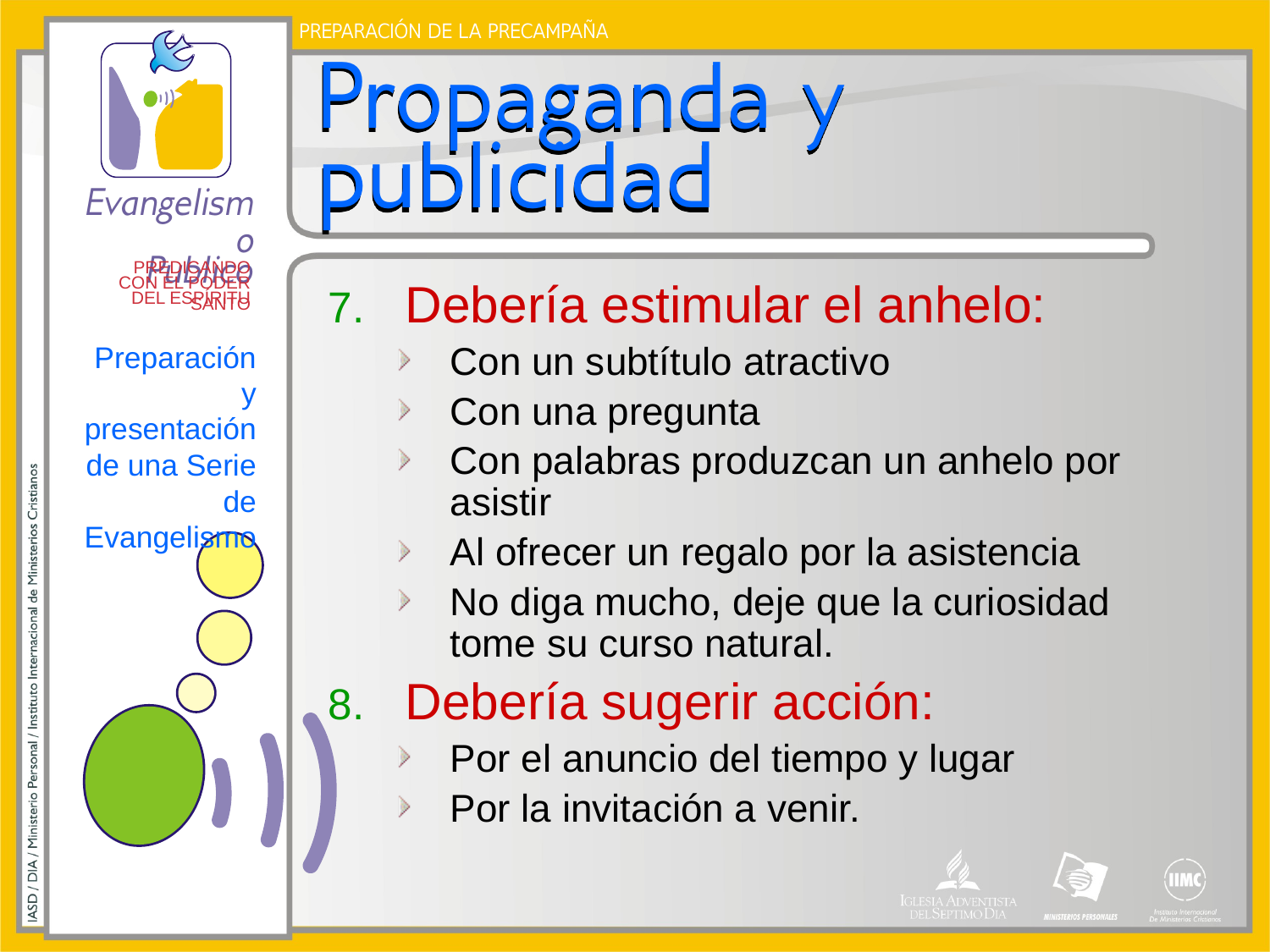

PREPARACIÓN DE LA PRECAMPAÑA
# Propaganda y publicidad
Debería estimular el anhelo:
Con un subtítulo atractivo
Con una pregunta
Con palabras produzcan un anhelo por asistir
Al ofrecer un regalo por la asistencia
No diga mucho, deje que la curiosidad tome su curso natural.
Debería sugerir acción:
Por el anuncio del tiempo y lugar
Por la invitación a venir.